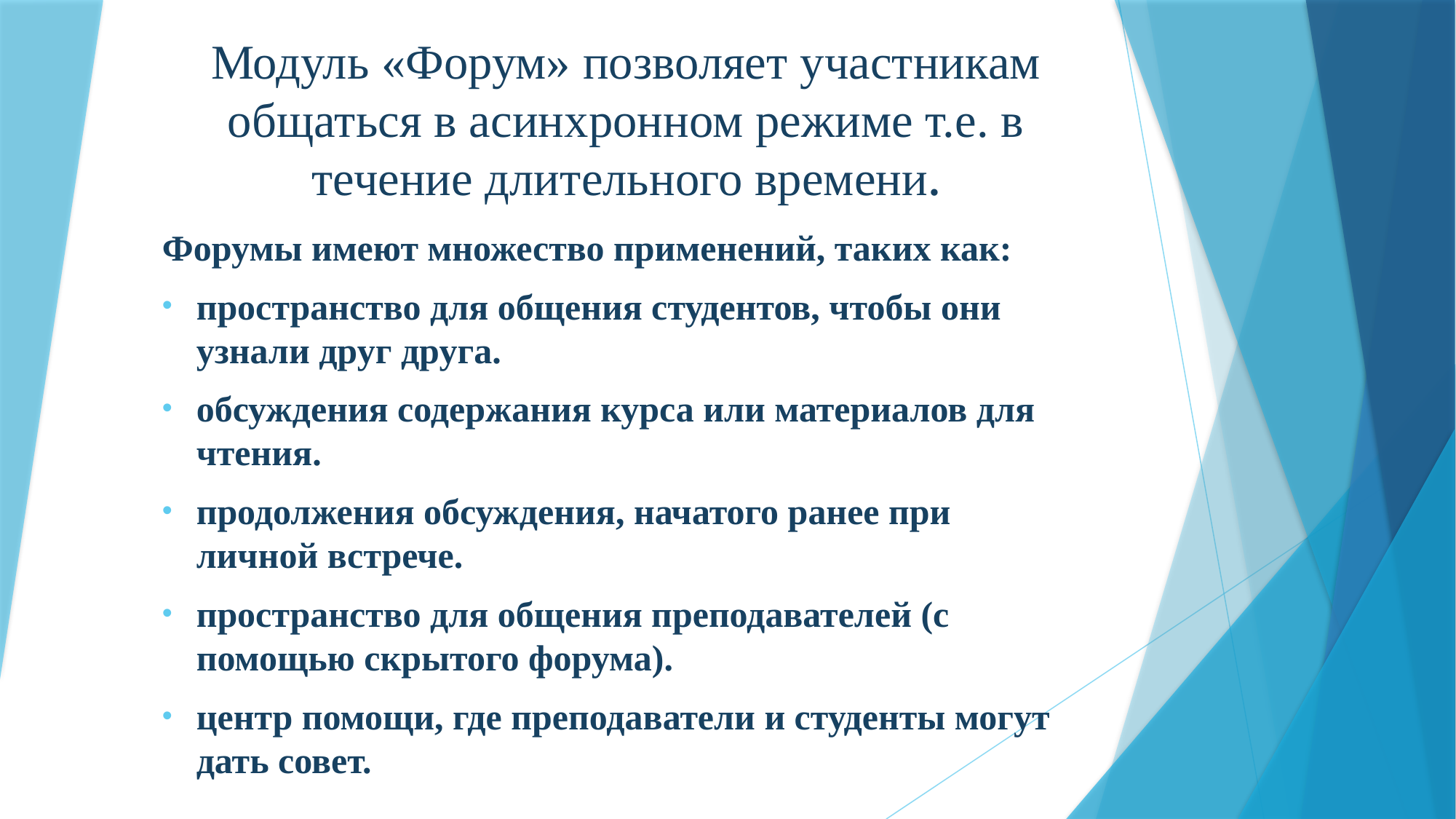

# Модуль «Форум» позволяет участникам общаться в асинхронном режиме т.е. в течение длительного времени.
Форумы имеют множество применений, таких как:
пространство для общения студентов, чтобы они узнали друг друга.
обсуждения содержания курса или материалов для чтения.
продолжения обсуждения, начатого ранее при личной встрече.
пространство для общения преподавателей (с помощью скрытого форума).
центр помощи, где преподаватели и студенты могут дать совет.